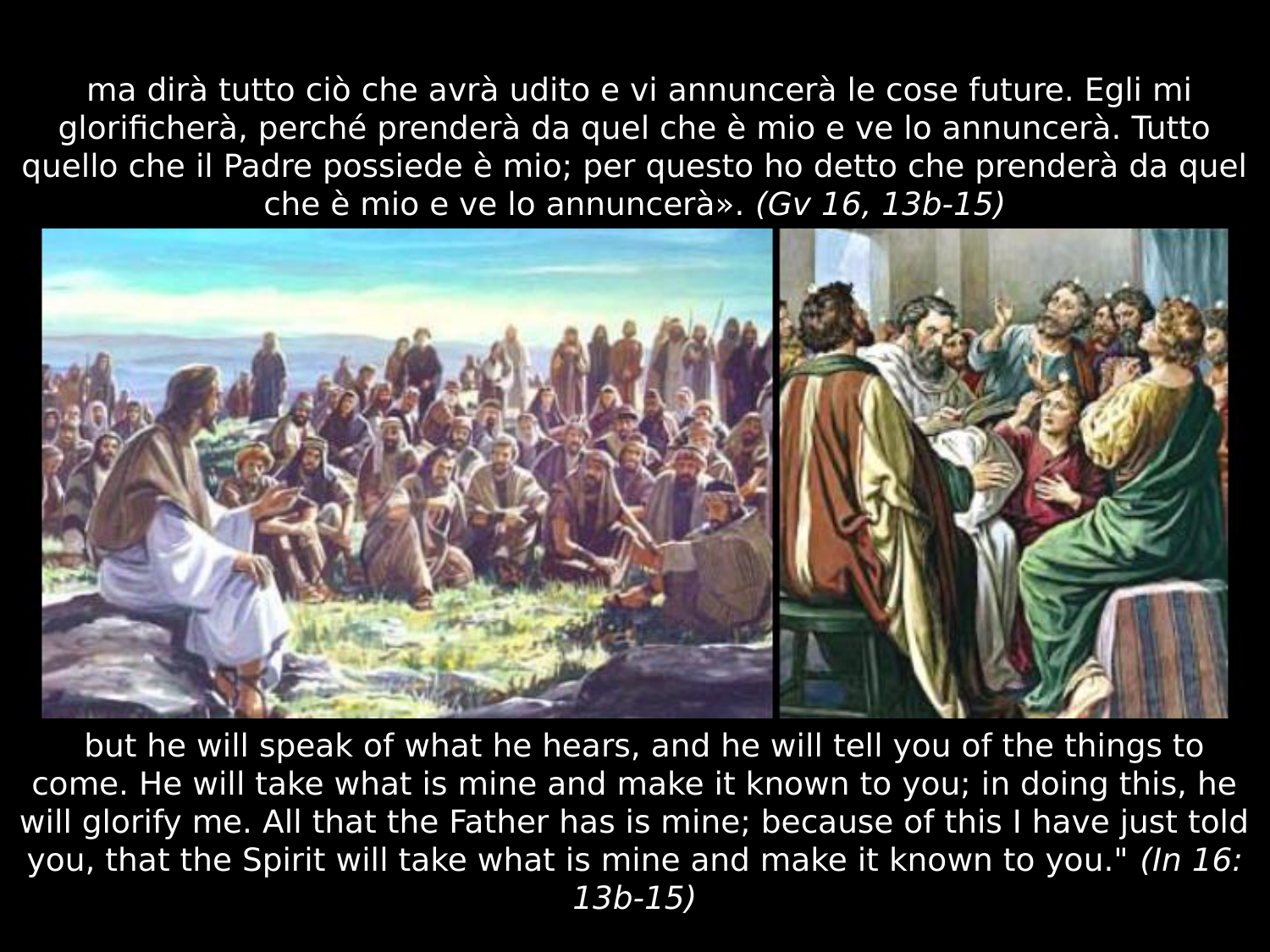

ma dirà tutto ciò che avrà udito e vi annuncerà le cose future. Egli mi glorificherà, perché prenderà da quel che è mio e ve lo annuncerà. Tutto quello che il Padre possiede è mio; per questo ho detto che prenderà da quel che è mio e ve lo annuncerà». (Gv 16, 13b-15)
  but he will speak of what he hears, and he will tell you of the things to come. He will take what is mine and make it known to you; in doing this, he will glorify me. All that the Father has is mine; because of this I have just told you, that the Spirit will take what is mine and make it known to you." (In 16: 13b-15)